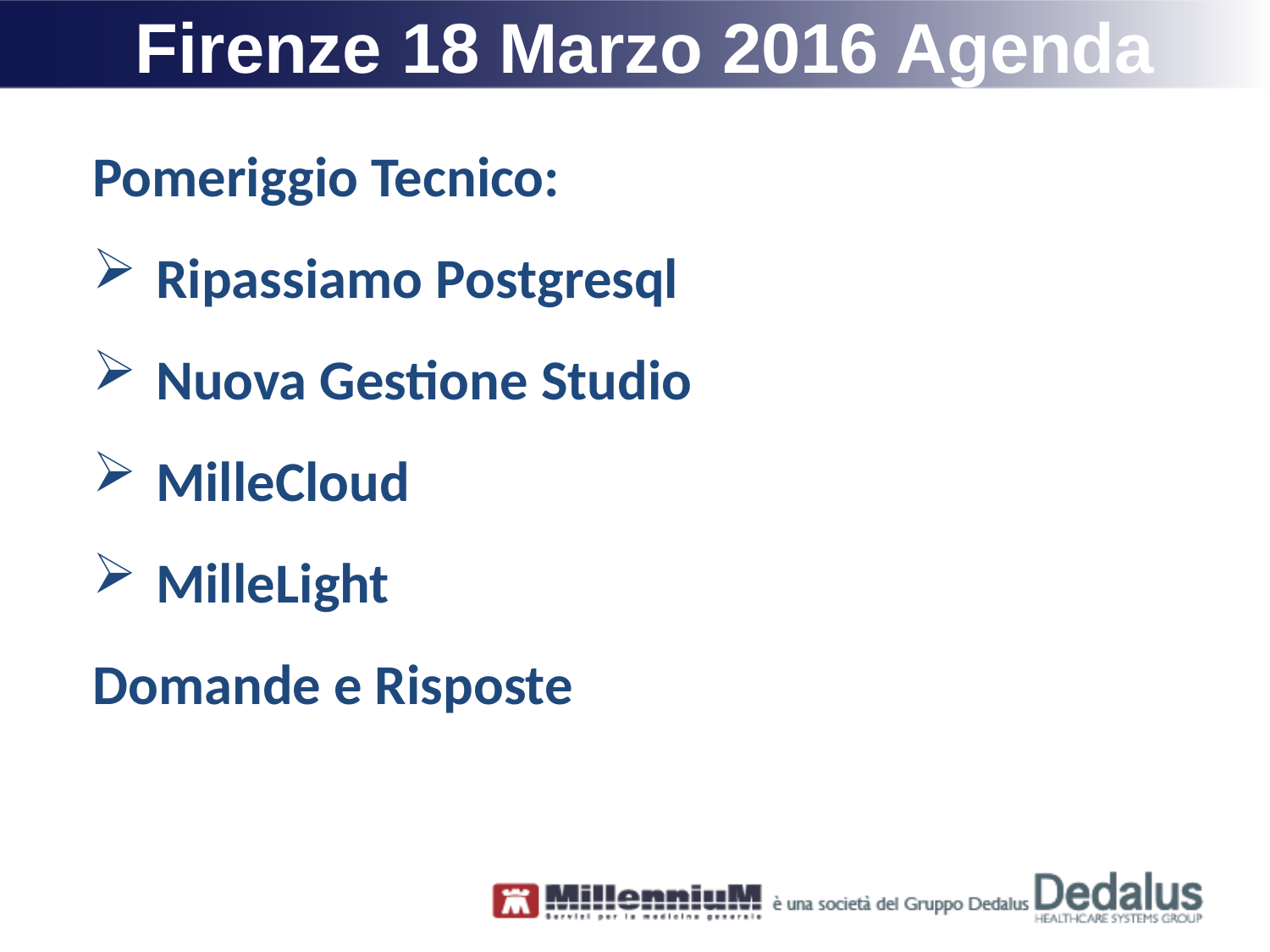

Firenze 18 Marzo 2016 Agenda

Pomeriggio Tecnico:
Ripassiamo Postgresql
Nuova Gestione Studio
MilleCloud
MilleLight
Domande e Risposte